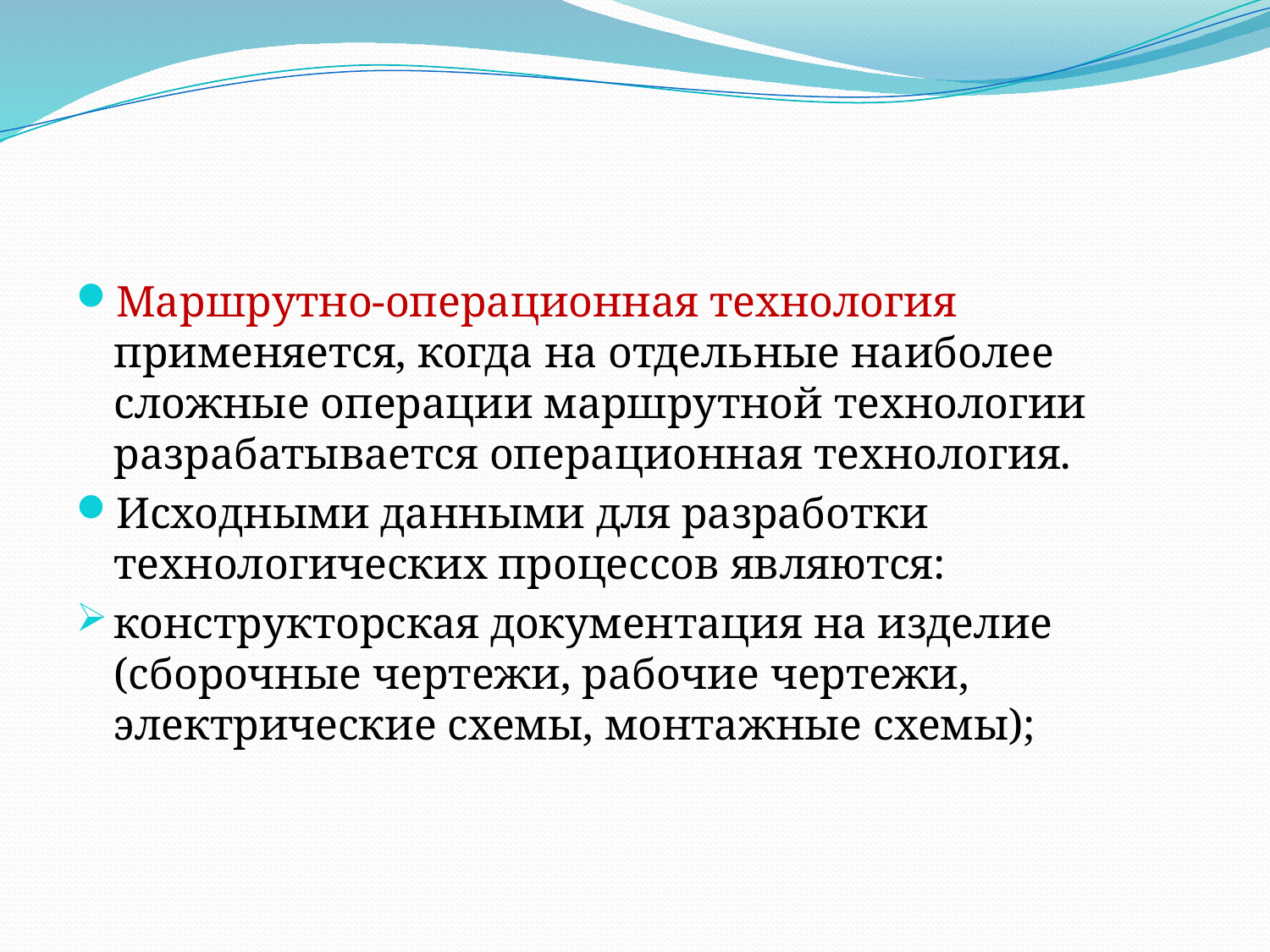

Маршрутно-операционная технология применяется, когда на отдель­ные наиболее сложные операции маршрутной технологии разрабатывается операционная технология.
Исходными данными для разработки технологических процессов яв­ляются:
конструкторская документация на изделие (сборочные чертежи, рабочие чертежи, электрические схемы, монтажные схемы);